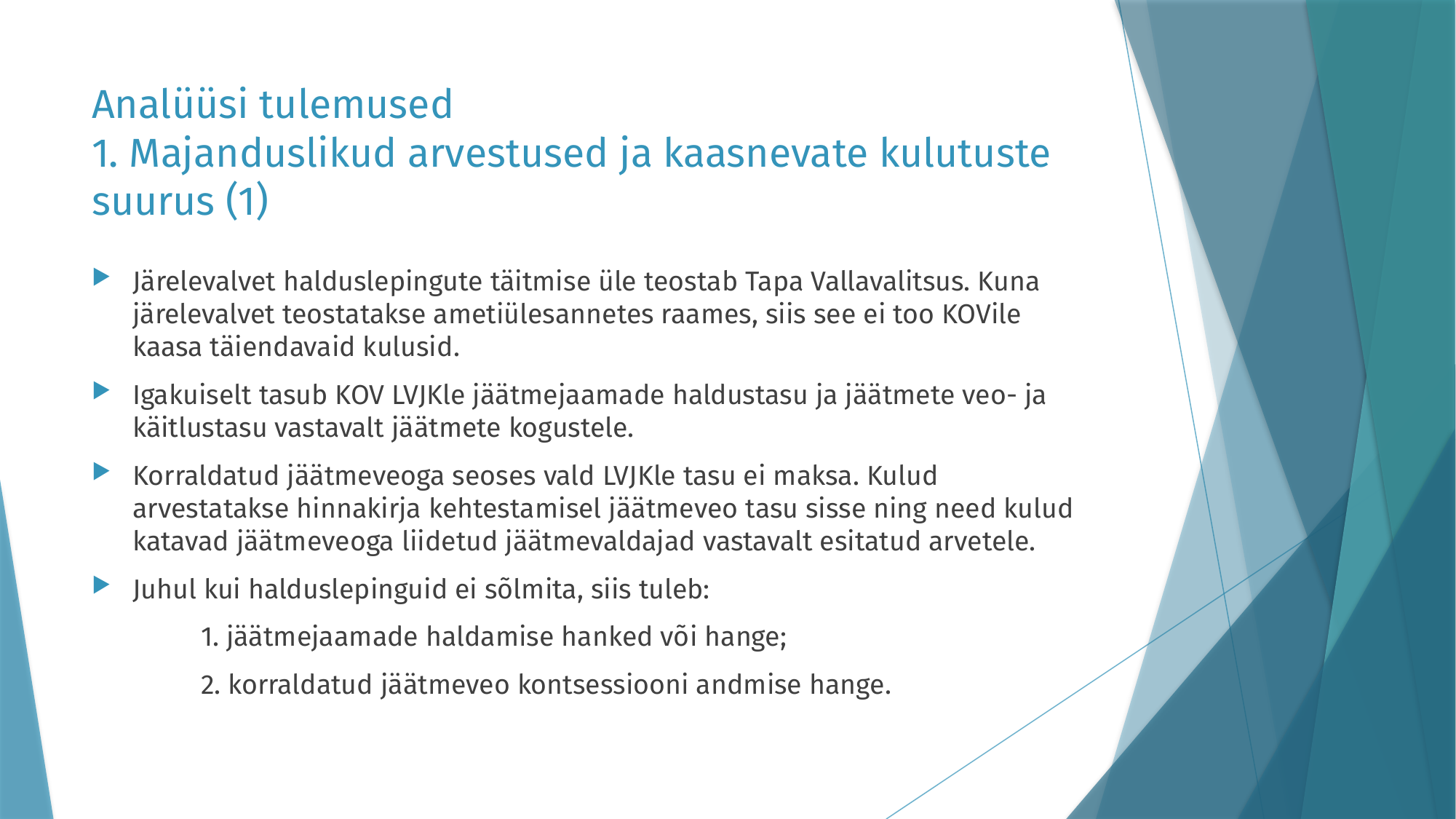

# Analüüsi tulemused 1. Majanduslikud arvestused ja kaasnevate kulutuste suurus (1)
Järelevalvet halduslepingute täitmise üle teostab Tapa Vallavalitsus. Kuna järelevalvet teostatakse ametiülesannetes raames, siis see ei too KOVile kaasa täiendavaid kulusid.
Igakuiselt tasub KOV LVJKle jäätmejaamade haldustasu ja jäätmete veo- ja käitlustasu vastavalt jäätmete kogustele.
Korraldatud jäätmeveoga seoses vald LVJKle tasu ei maksa. Kulud arvestatakse hinnakirja kehtestamisel jäätmeveo tasu sisse ning need kulud katavad jäätmeveoga liidetud jäätmevaldajad vastavalt esitatud arvetele.
Juhul kui halduslepinguid ei sõlmita, siis tuleb:
	1. jäätmejaamade haldamise hanked või hange;
	2. korraldatud jäätmeveo kontsessiooni andmise hange.